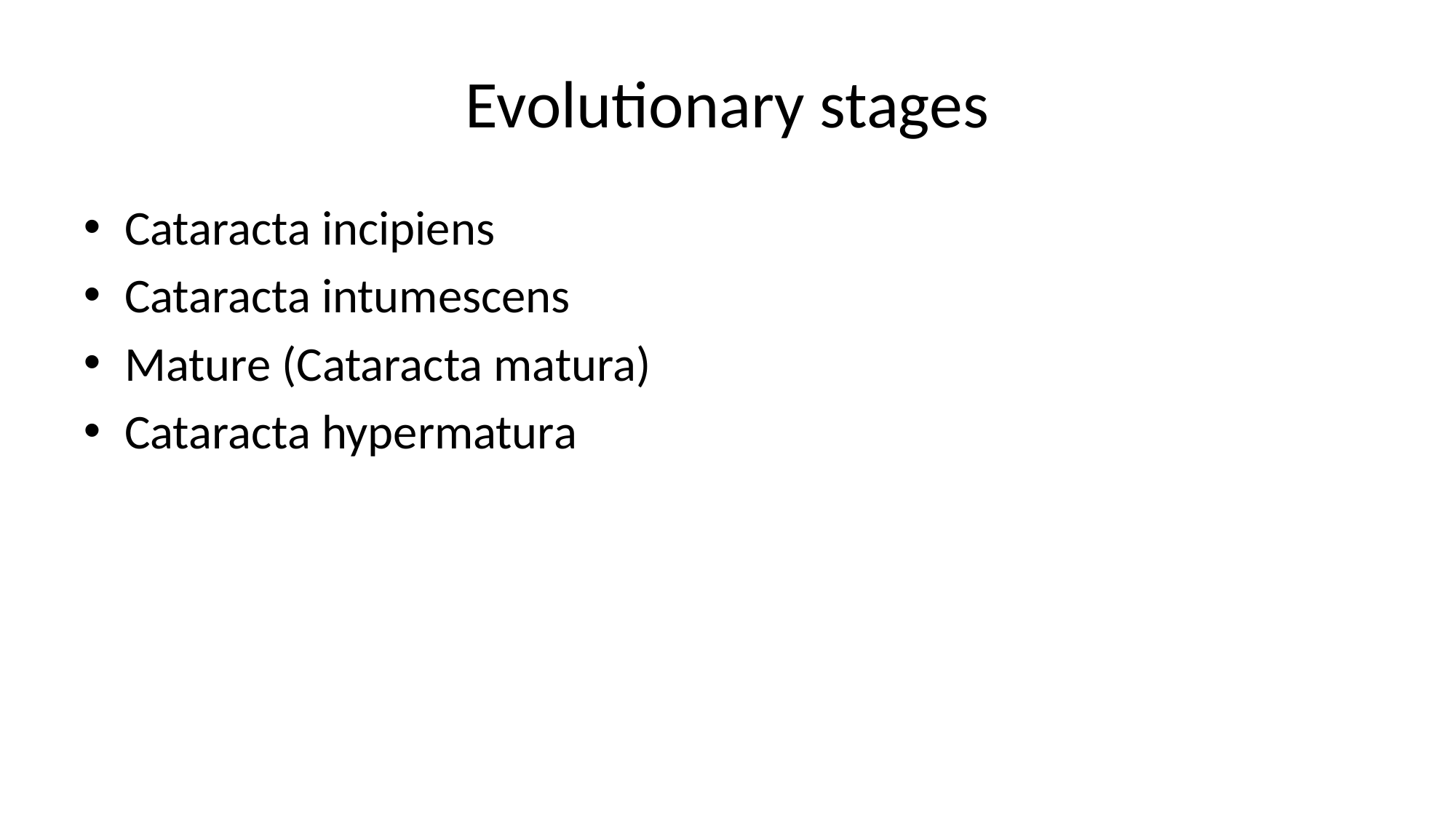

# Evolutionary stages
Cataracta incipiens
Cataracta intumescens
Mature (Cataracta matura)
Cataracta hypermatura